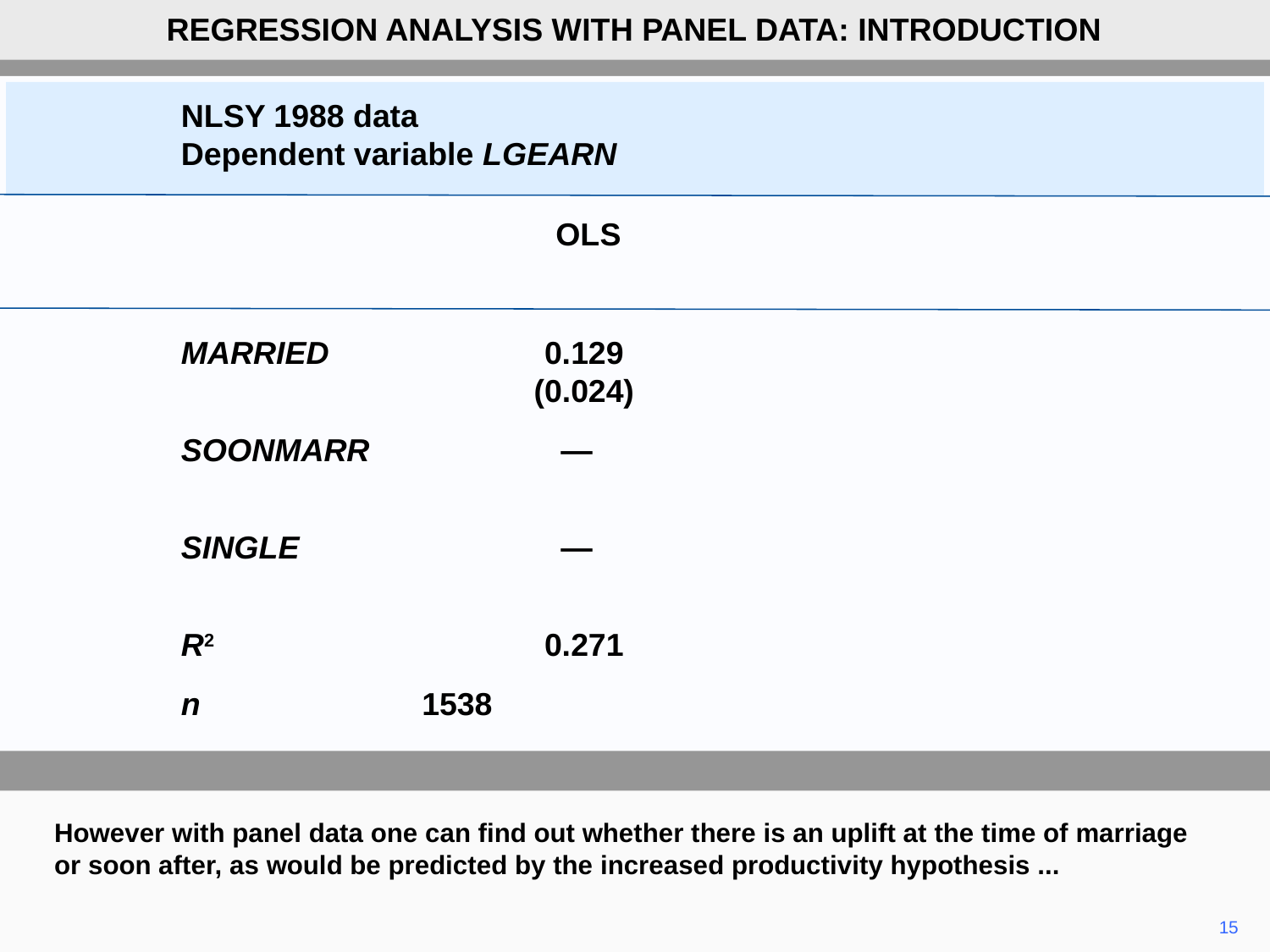

REGRESSION ANALYSIS WITH PANEL DATA: INTRODUCTION

NLSY 1988 data
Dependent variable LGEARN
	OLS

MARRIED	0.129
	(0.024)
SOONMARR	—

SINGLE	—

R2	0.271
n                         1538

However with panel data one can find out whether there is an uplift at the time of marriage or soon after, as would be predicted by the increased productivity hypothesis ...
15